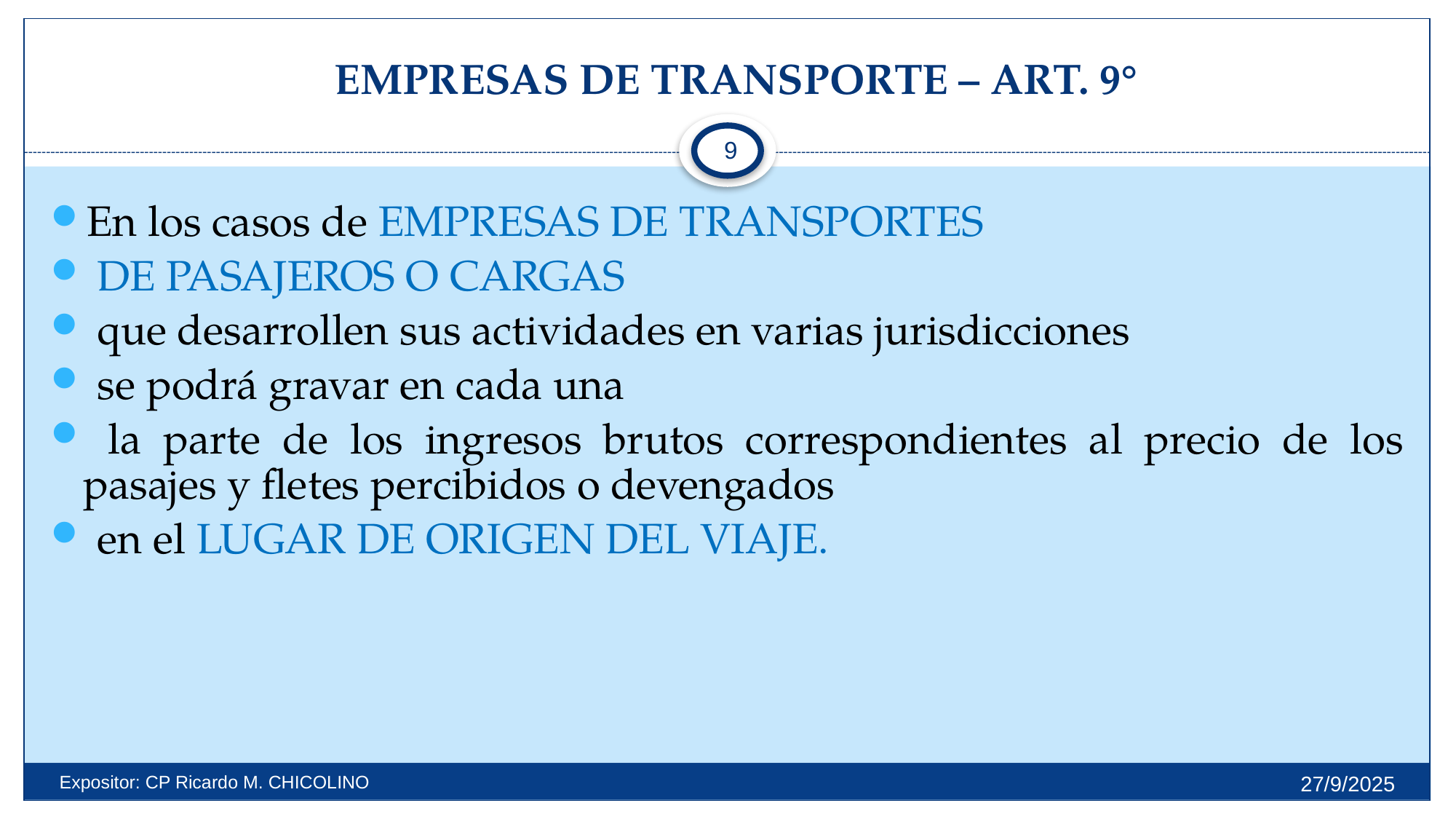

# EMPRESAS DE TRANSPORTE – ART. 9°
9
En los casos de EMPRESAS DE TRANSPORTES
 DE PASAJEROS O CARGAS
 que desarrollen sus actividades en varias jurisdicciones
 se podrá gravar en cada una
 la parte de los ingresos brutos correspondientes al precio de los pasajes y fletes percibidos o devengados
 en el LUGAR DE ORIGEN DEL VIAJE.

27/9/2025
Expositor: CP Ricardo M. CHICOLINO